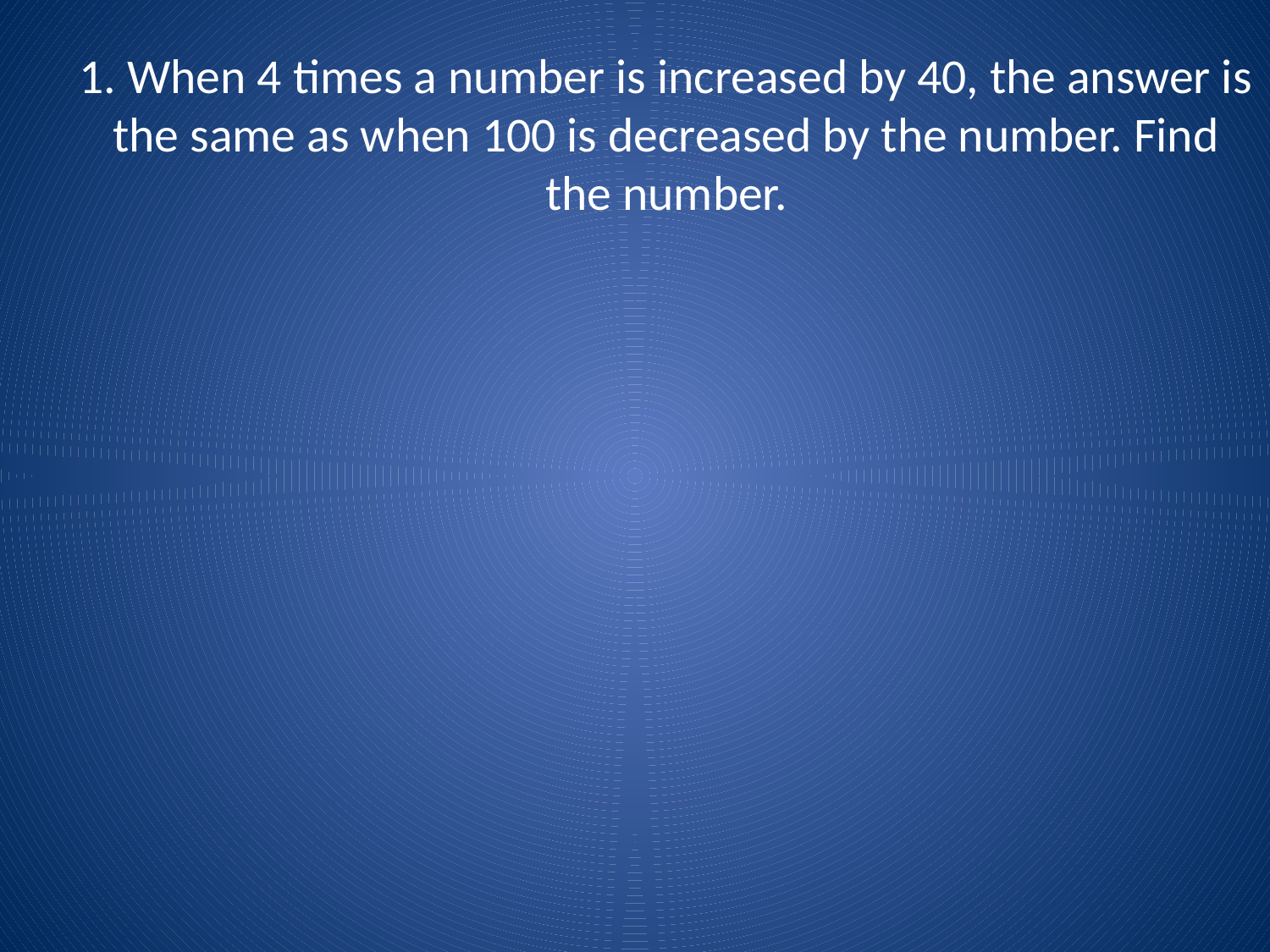

# 1. When 4 times a number is increased by 40, the answer is the same as when 100 is decreased by the number. Find the number.